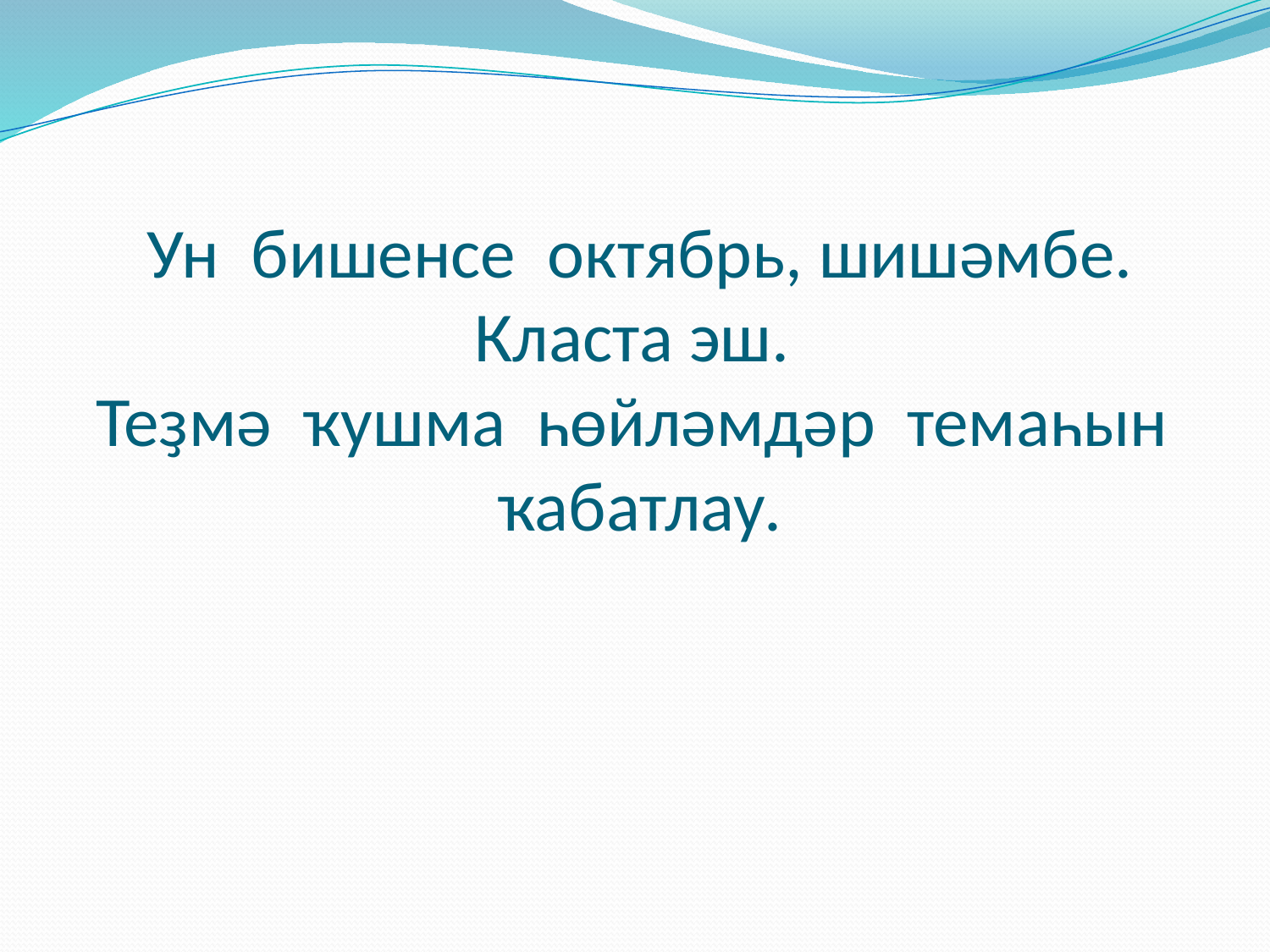

# Ун  бишенсе  октябрь, шишәмбе. Класта эш. Теҙмә  ҡушма  һөйләмдәр  темаһын  ҡабатлау.